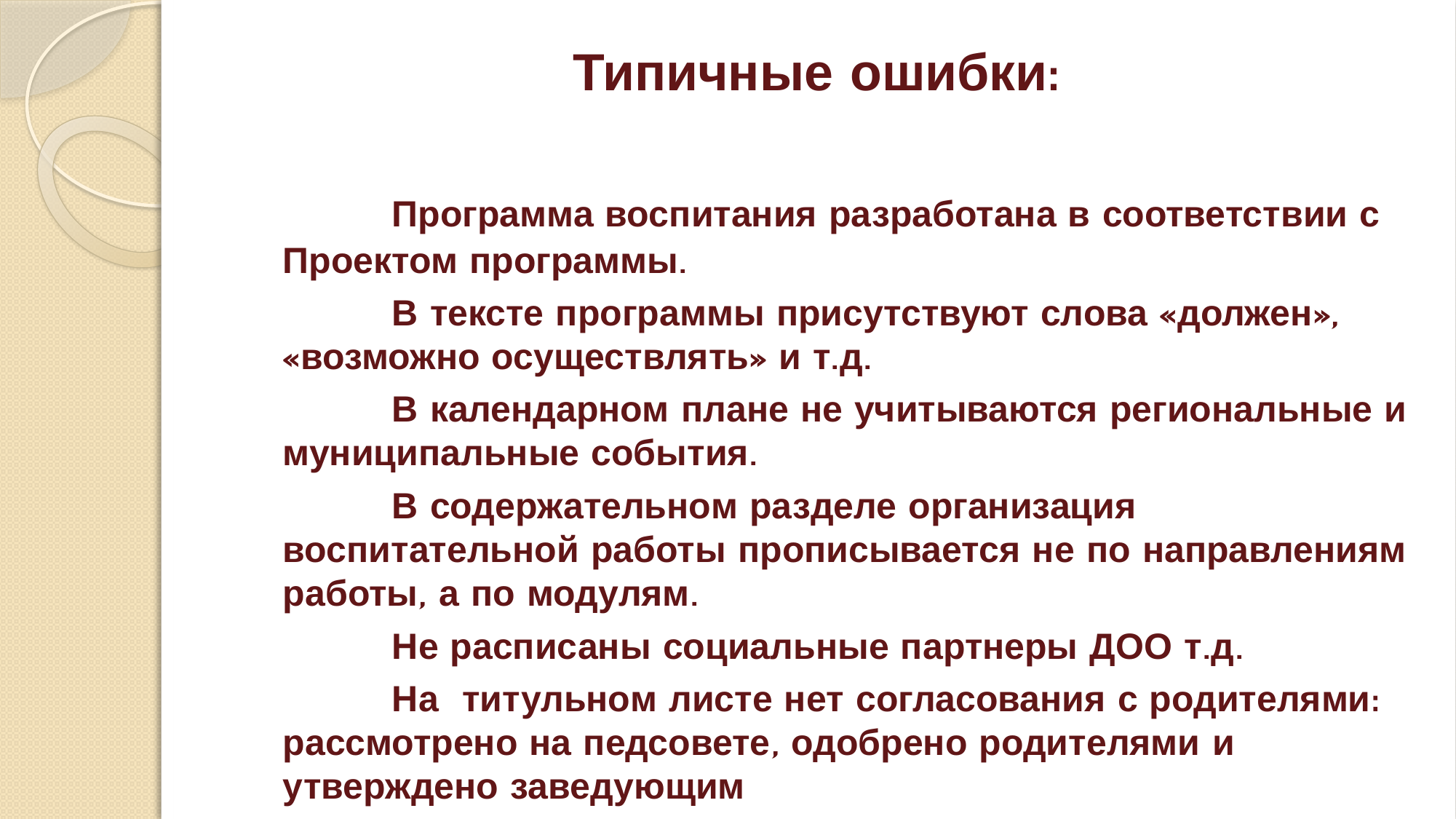

# Типичные ошибки:
		Программа воспитания разработана в соответствии с Проектом программы.
		В тексте программы присутствуют слова «должен», «возможно осуществлять» и т.д.
		В календарном плане не учитываются региональные и муниципальные события.
		В содержательном разделе организация воспитательной работы прописывается не по направлениям работы, а по модулям.
		Не расписаны социальные партнеры ДОО т.д.
		На  титульном листе нет согласования с родителями: рассмотрено на педсовете, одобрено родителями и утверждено заведующим